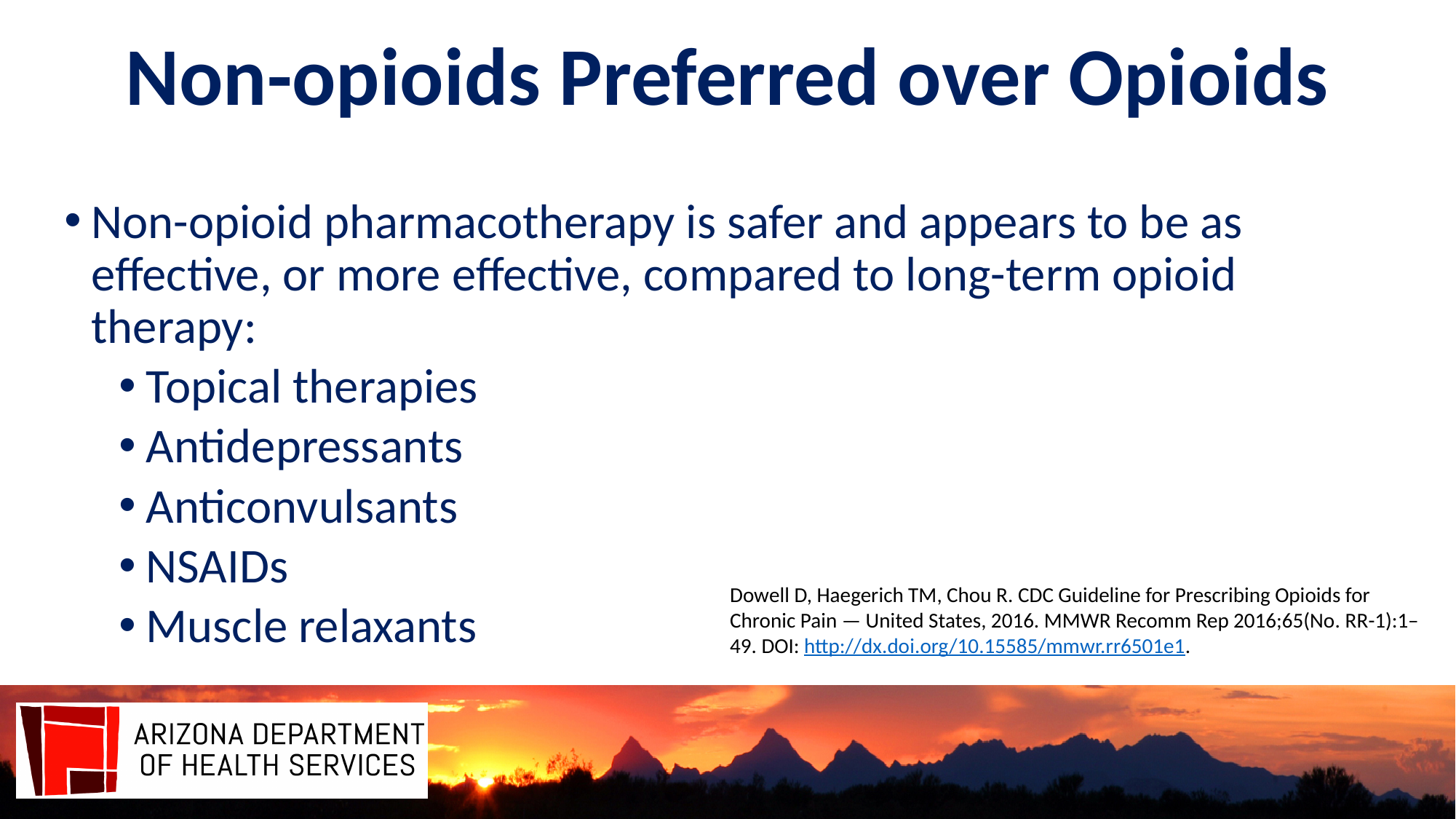

# Non-opioids Preferred over Opioids
Non-opioid pharmacotherapy is safer and appears to be as effective, or more effective, compared to long-term opioid therapy:
Topical therapies
Antidepressants
Anticonvulsants
NSAIDs
Muscle relaxants

Dowell D, Haegerich TM, Chou R. CDC Guideline for Prescribing Opioids for Chronic Pain — United States, 2016. MMWR Recomm Rep 2016;65(No. RR-1):1–49. DOI: http://dx.doi.org/10.15585/mmwr.rr6501e1.